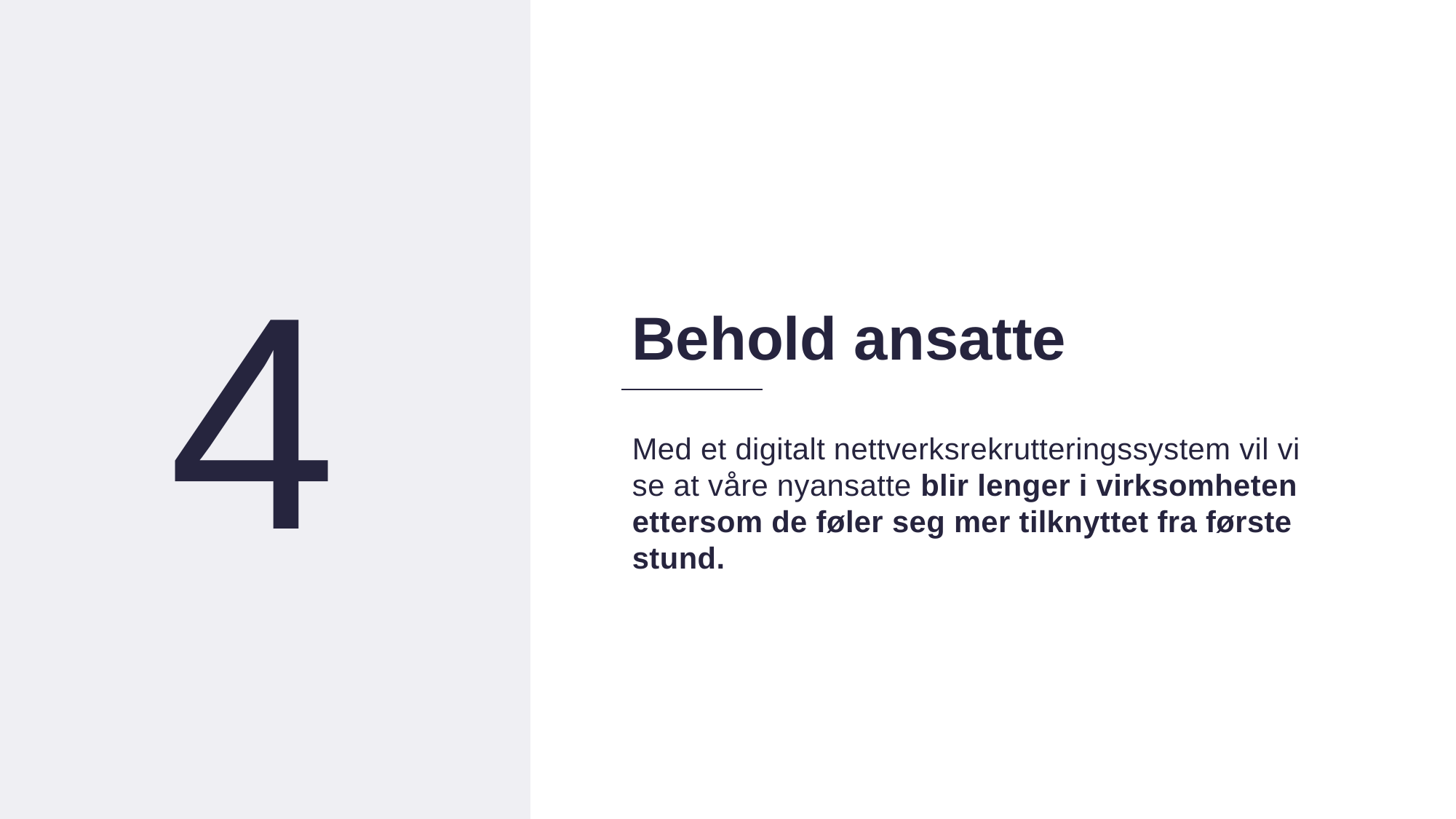

15
4
Behold ansatte
Med et digitalt nettverksrekrutteringssystem vil vi se at våre nyansatte blir lenger i virksomheten ettersom de føler seg mer tilknyttet fra første stund.